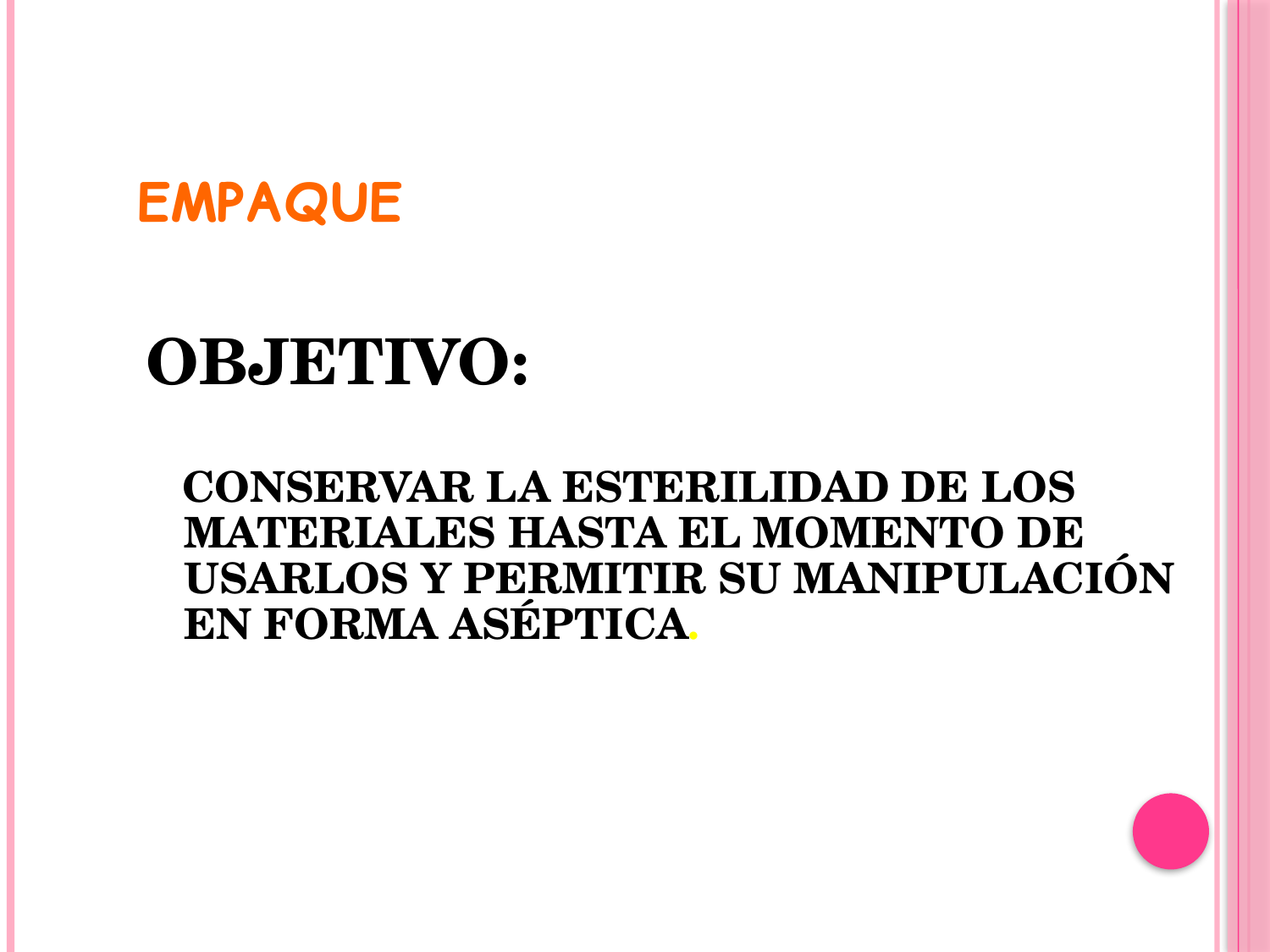

# EMPAQUE
OBJETIVO:

   CONSERVAR LA ESTERILIDAD DE LOS MATERIALES HASTA EL MOMENTO DE USARLOS Y PERMITIR SU MANIPULACIÓN EN FORMA ASÉPTICA.